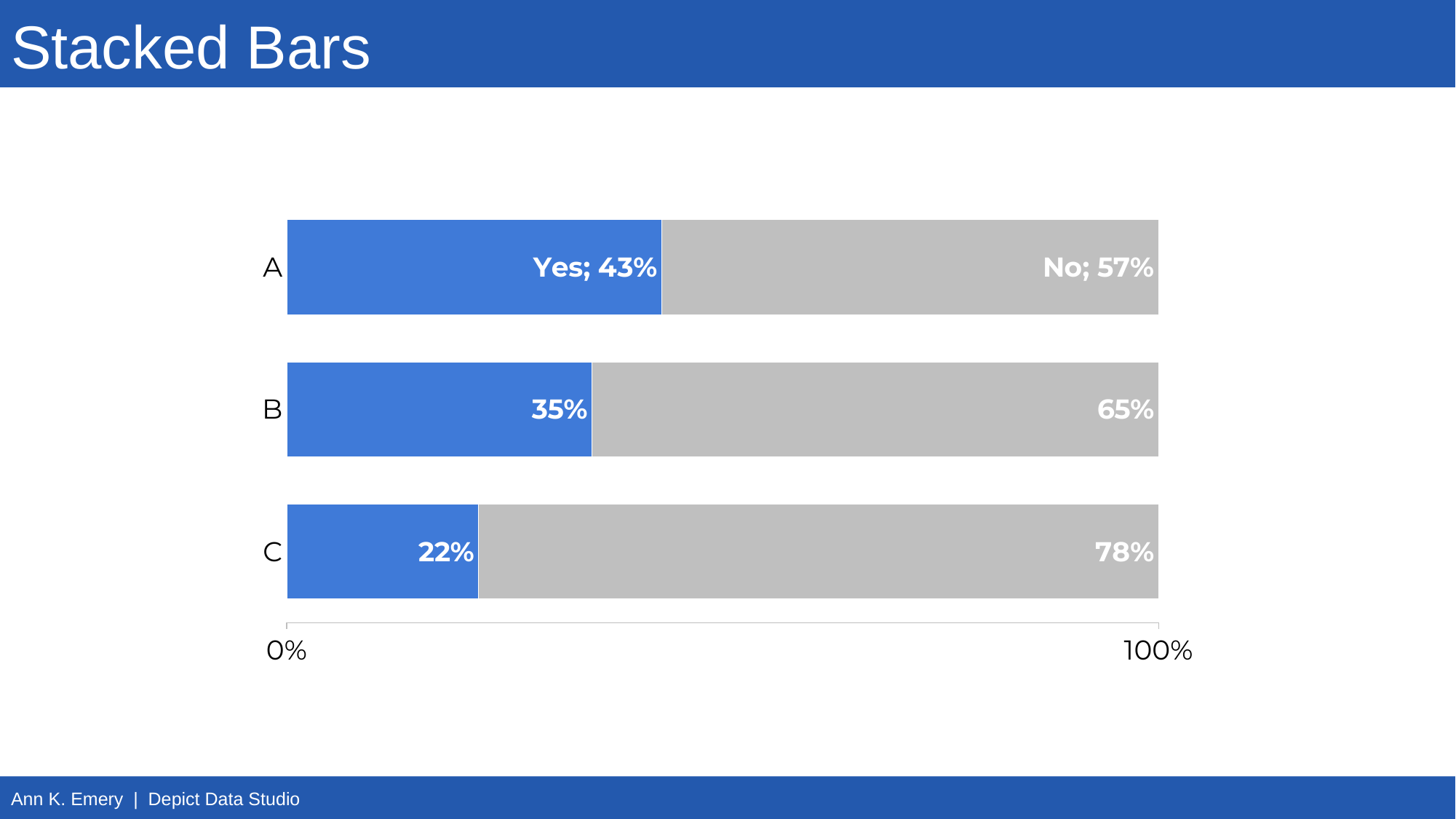

# Stacked Bars

### Chart

| Category | Yes | No |
|---|---|---|
| C | 0.22 | 0.78 |
| B | 0.35 | 0.65 |
| A | 0.43 | 0.5700000000000001 |
Ann K. Emery  |  Depict Data Studio